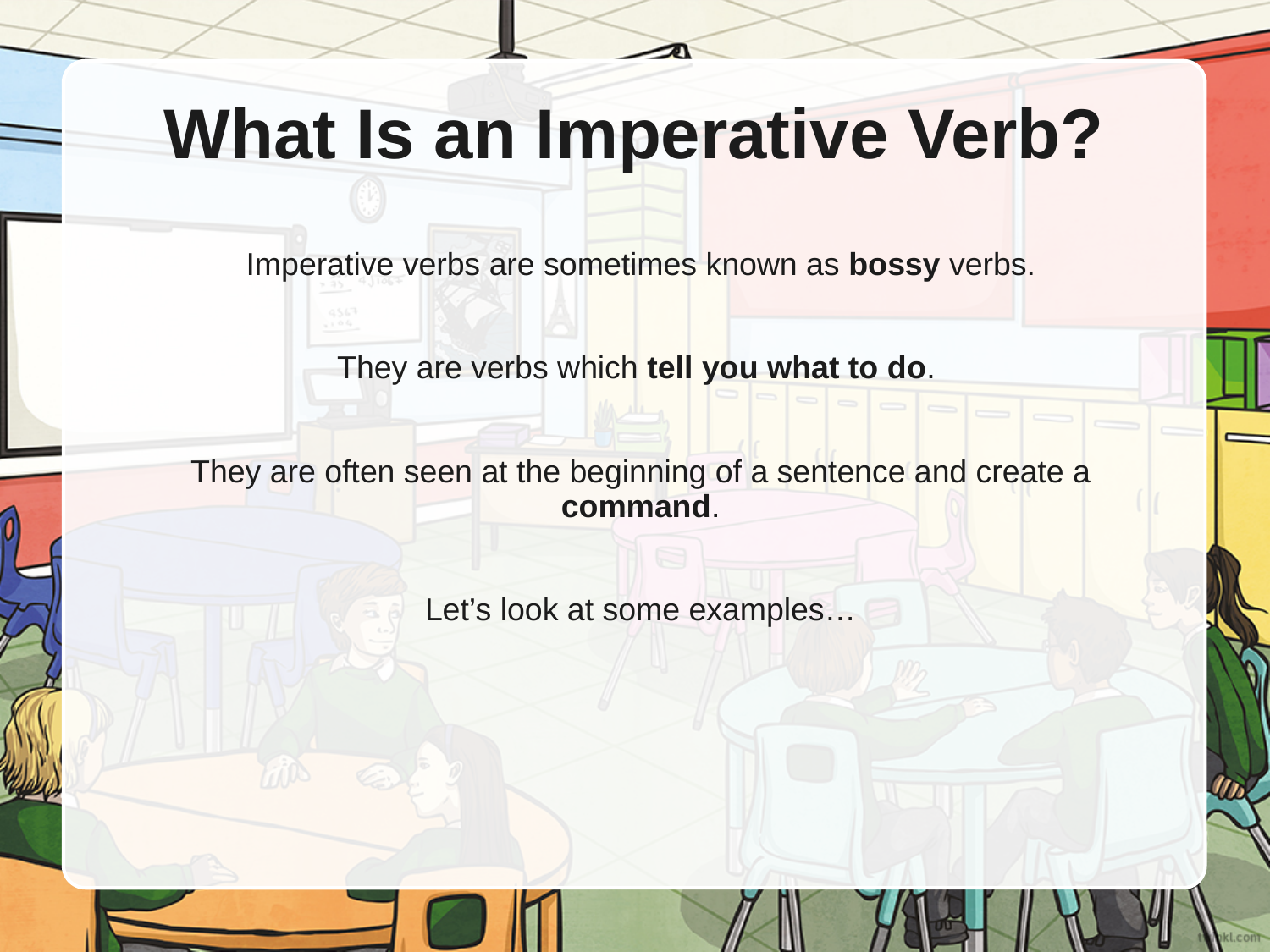

# What Is an Imperative Verb?
Imperative verbs are sometimes known as bossy verbs.

They are verbs which tell you what to do.

They are often seen at the beginning of a sentence and create a command.

Let’s look at some examples…